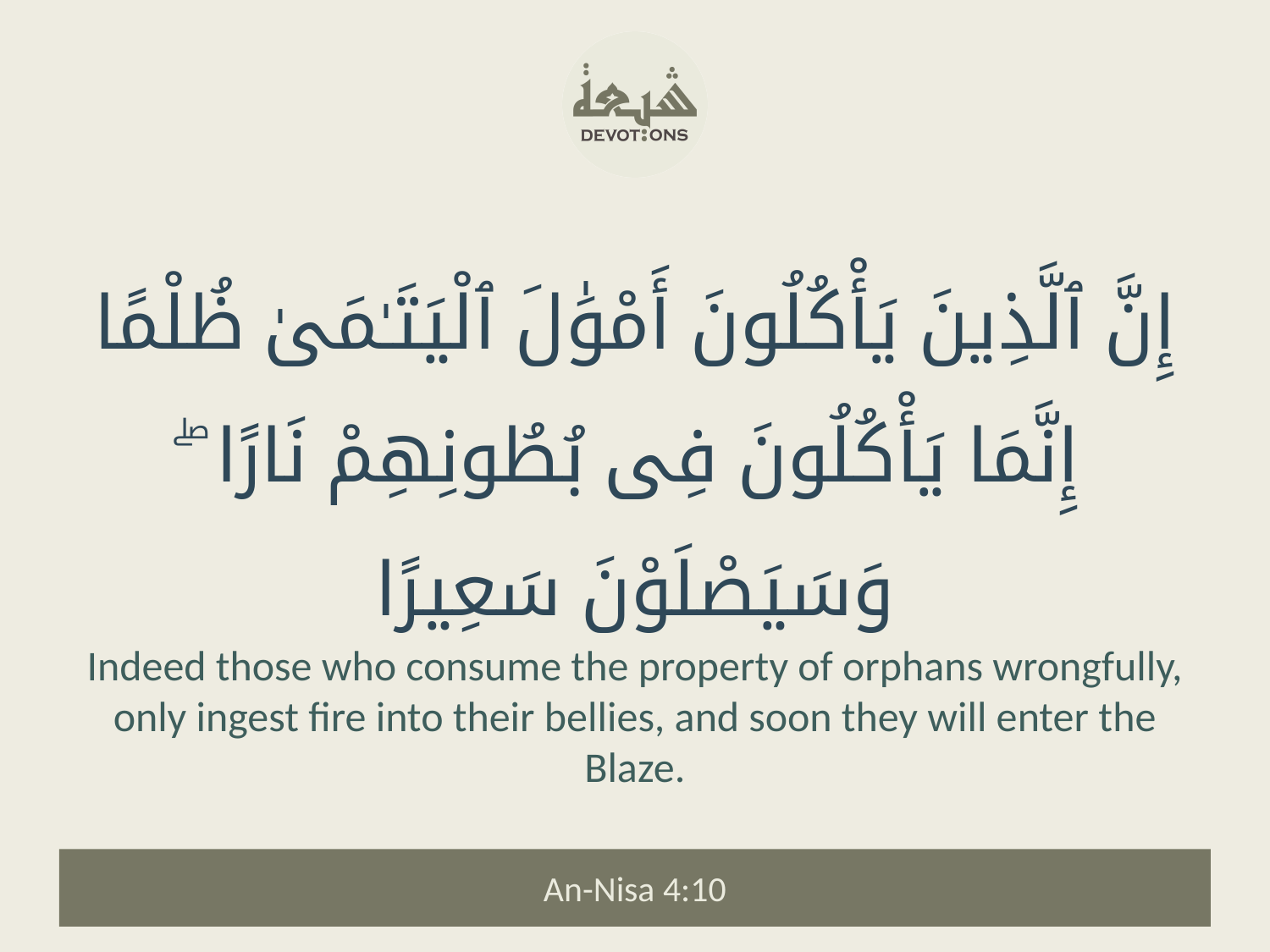

إِنَّ ٱلَّذِينَ يَأْكُلُونَ أَمْوَٰلَ ٱلْيَتَـٰمَىٰ ظُلْمًا إِنَّمَا يَأْكُلُونَ فِى بُطُونِهِمْ نَارًا ۖ وَسَيَصْلَوْنَ سَعِيرًا
Indeed those who consume the property of orphans wrongfully, only ingest fire into their bellies, and soon they will enter the Blaze.
An-Nisa 4:10